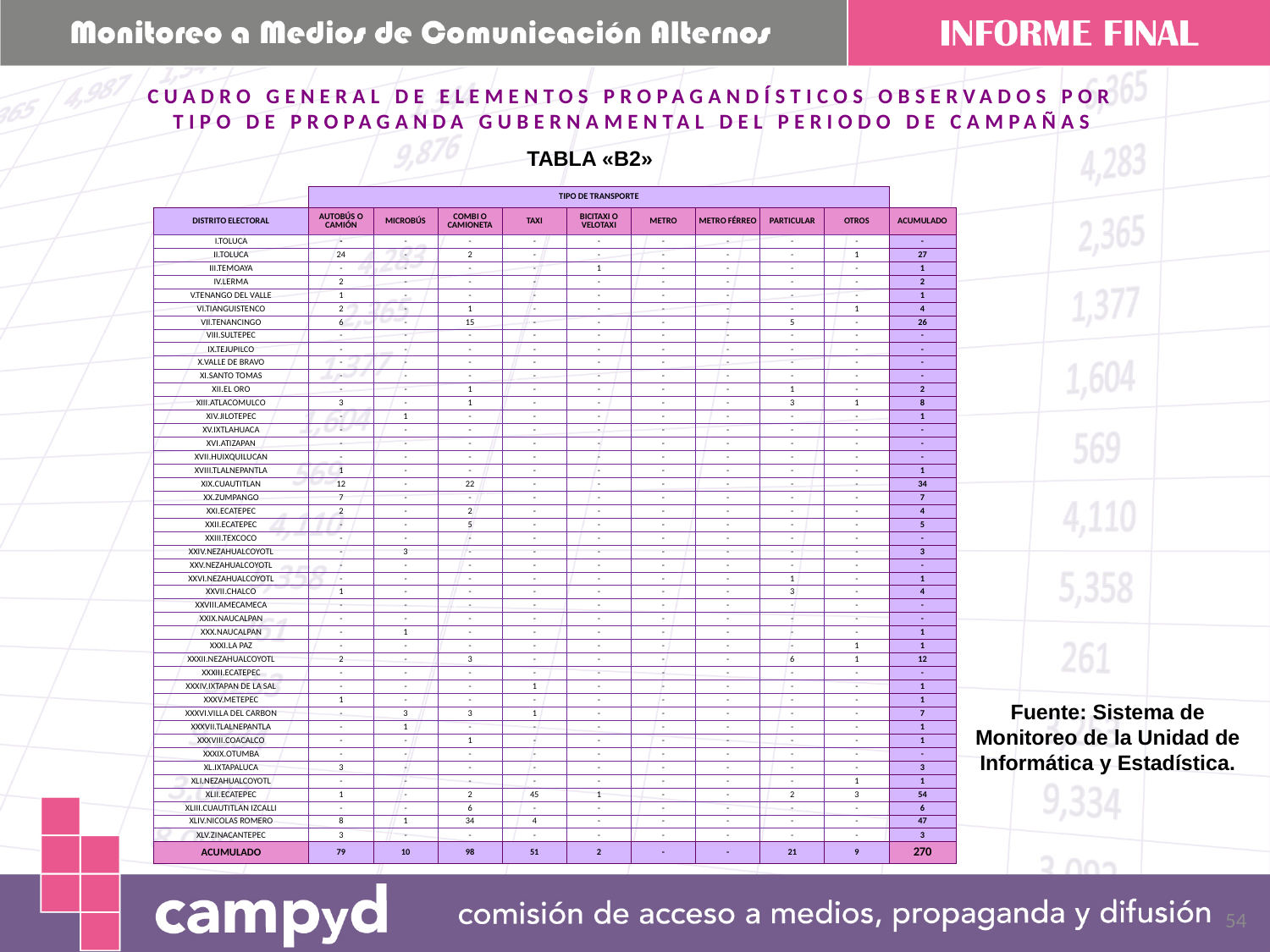

CUADRO GENERAL DE ELEMENTOS PROPAGANDÍSTICOS OBSERVADOS POR TIPO DE PROPAGANDA GUBERNAMENTAL DEL PERIODO DE CAMPAÑAS
TABLA «B2»
|  | TIPO DE TRANSPORTE |  |  |  |  |  |  |  |  |  |
| --- | --- | --- | --- | --- | --- | --- | --- | --- | --- | --- |
| DISTRITO ELECTORAL | AUTOBÚS O CAMIÓN | MICROBÚS | COMBI O CAMIONETA | TAXI | BICITAXI O VELOTAXI | METRO | METRO FÉRREO | PARTICULAR | OTROS | ACUMULADO |
| I.TOLUCA | - | - | - | - | - | - | - | - | - | - |
| II.TOLUCA | 24 | - | 2 | - | - | - | - | - | 1 | 27 |
| III.TEMOAYA | - | - | - | - | 1 | - | - | - | - | 1 |
| IV.LERMA | 2 | - | - | - | - | - | - | - | - | 2 |
| V.TENANGO DEL VALLE | 1 | - | - | - | - | - | - | - | - | 1 |
| VI.TIANGUISTENCO | 2 | - | 1 | - | - | - | - | - | 1 | 4 |
| VII.TENANCINGO | 6 | - | 15 | - | - | - | - | 5 | - | 26 |
| VIII.SULTEPEC | - | - | - | - | - | - | - | - | - | - |
| IX.TEJUPILCO | - | - | - | - | - | - | - | - | - | - |
| X.VALLE DE BRAVO | - | - | - | - | - | - | - | - | - | - |
| XI.SANTO TOMAS | - | - | - | - | - | - | - | - | - | - |
| XII.EL ORO | - | - | 1 | - | - | - | - | 1 | - | 2 |
| XIII.ATLACOMULCO | 3 | - | 1 | - | - | - | - | 3 | 1 | 8 |
| XIV.JILOTEPEC | - | 1 | - | - | - | - | - | - | - | 1 |
| XV.IXTLAHUACA | - | - | - | - | - | - | - | - | - | - |
| XVI.ATIZAPAN | - | - | - | - | - | - | - | - | - | - |
| XVII.HUIXQUILUCAN | - | - | - | - | - | - | - | - | - | - |
| XVIII.TLALNEPANTLA | 1 | - | - | - | - | - | - | - | - | 1 |
| XIX.CUAUTITLAN | 12 | - | 22 | - | - | - | - | - | - | 34 |
| XX.ZUMPANGO | 7 | - | - | - | - | - | - | - | - | 7 |
| XXI.ECATEPEC | 2 | - | 2 | - | - | - | - | - | - | 4 |
| XXII.ECATEPEC | - | - | 5 | - | - | - | - | - | - | 5 |
| XXIII.TEXCOCO | - | - | - | - | - | - | - | - | - | - |
| XXIV.NEZAHUALCOYOTL | - | 3 | - | - | - | - | - | - | - | 3 |
| XXV.NEZAHUALCOYOTL | - | - | - | - | - | - | - | - | - | - |
| XXVI.NEZAHUALCOYOTL | - | - | - | - | - | - | - | 1 | - | 1 |
| XXVII.CHALCO | 1 | - | - | - | - | - | - | 3 | - | 4 |
| XXVIII.AMECAMECA | - | - | - | - | - | - | - | - | - | - |
| XXIX.NAUCALPAN | - | - | - | - | - | - | - | - | - | - |
| XXX.NAUCALPAN | - | 1 | - | - | - | - | - | - | - | 1 |
| XXXI.LA PAZ | - | - | - | - | - | - | - | - | 1 | 1 |
| XXXII.NEZAHUALCOYOTL | 2 | - | 3 | - | - | - | - | 6 | 1 | 12 |
| XXXIII.ECATEPEC | - | - | - | - | - | - | - | - | - | - |
| XXXIV.IXTAPAN DE LA SAL | - | - | - | 1 | - | - | - | - | - | 1 |
| XXXV.METEPEC | 1 | - | - | - | - | - | - | - | - | 1 |
| XXXVI.VILLA DEL CARBON | - | 3 | 3 | 1 | - | - | - | - | - | 7 |
| XXXVII.TLALNEPANTLA | - | 1 | - | - | - | - | - | - | - | 1 |
| XXXVIII.COACALCO | - | - | 1 | - | - | - | - | - | - | 1 |
| XXXIX.OTUMBA | - | - | - | - | - | - | - | - | - | - |
| XL.IXTAPALUCA | 3 | - | - | - | - | - | - | - | - | 3 |
| XLI.NEZAHUALCOYOTL | - | - | - | - | - | - | - | - | 1 | 1 |
| XLII.ECATEPEC | 1 | - | 2 | 45 | 1 | - | - | 2 | 3 | 54 |
| XLIII.CUAUTITLAN IZCALLI | - | - | 6 | - | - | - | - | - | - | 6 |
| XLIV.NICOLAS ROMERO | 8 | 1 | 34 | 4 | - | - | - | - | - | 47 |
| XLV.ZINACANTEPEC | 3 | - | - | - | - | - | - | - | - | 3 |
| ACUMULADO | 79 | 10 | 98 | 51 | 2 | - | - | 21 | 9 | 270 |
Fuente: Sistema de Monitoreo de la Unidad de Informática y Estadística.
54